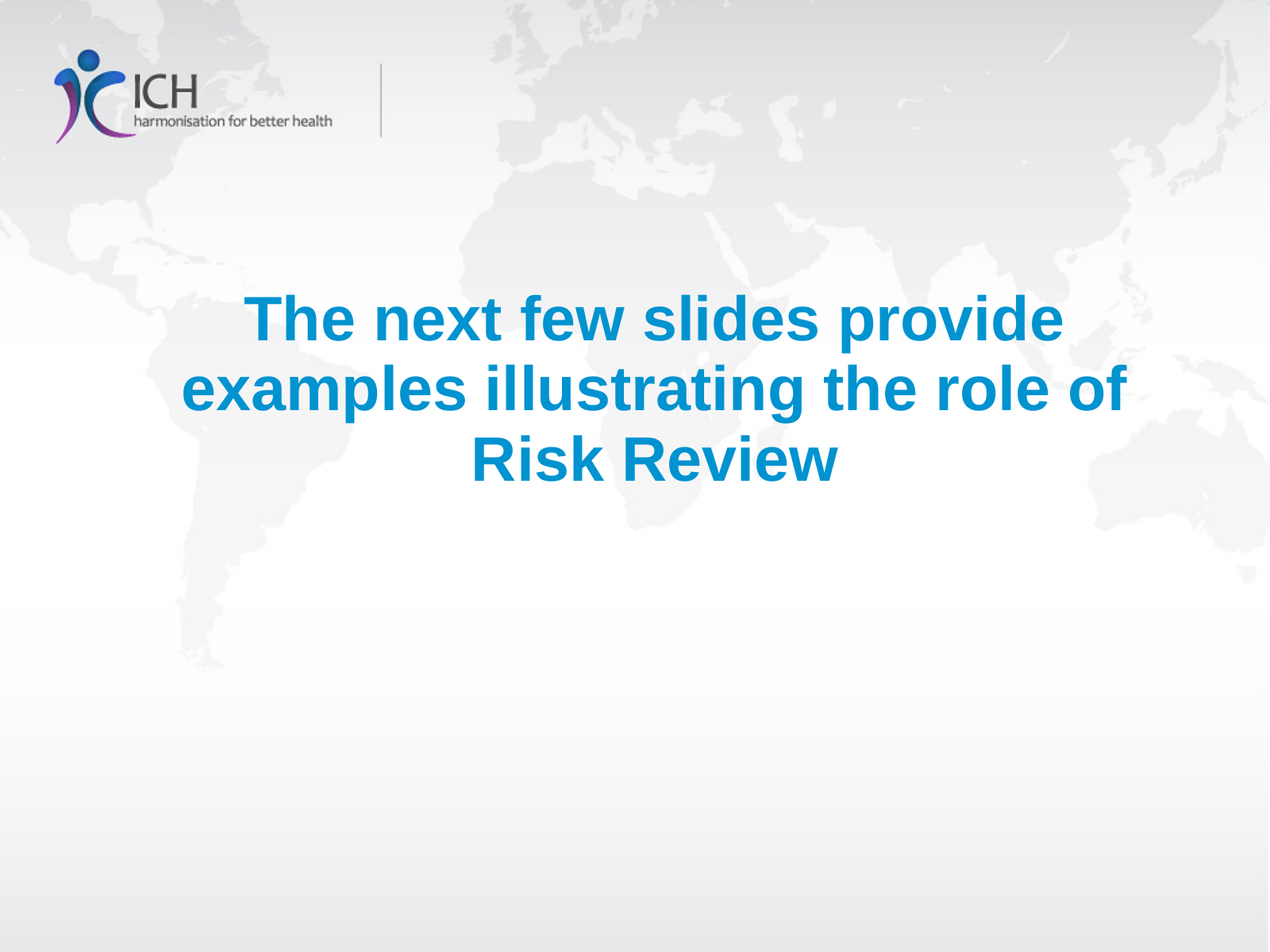

# The next few slides provide examples illustrating the role of Risk Review